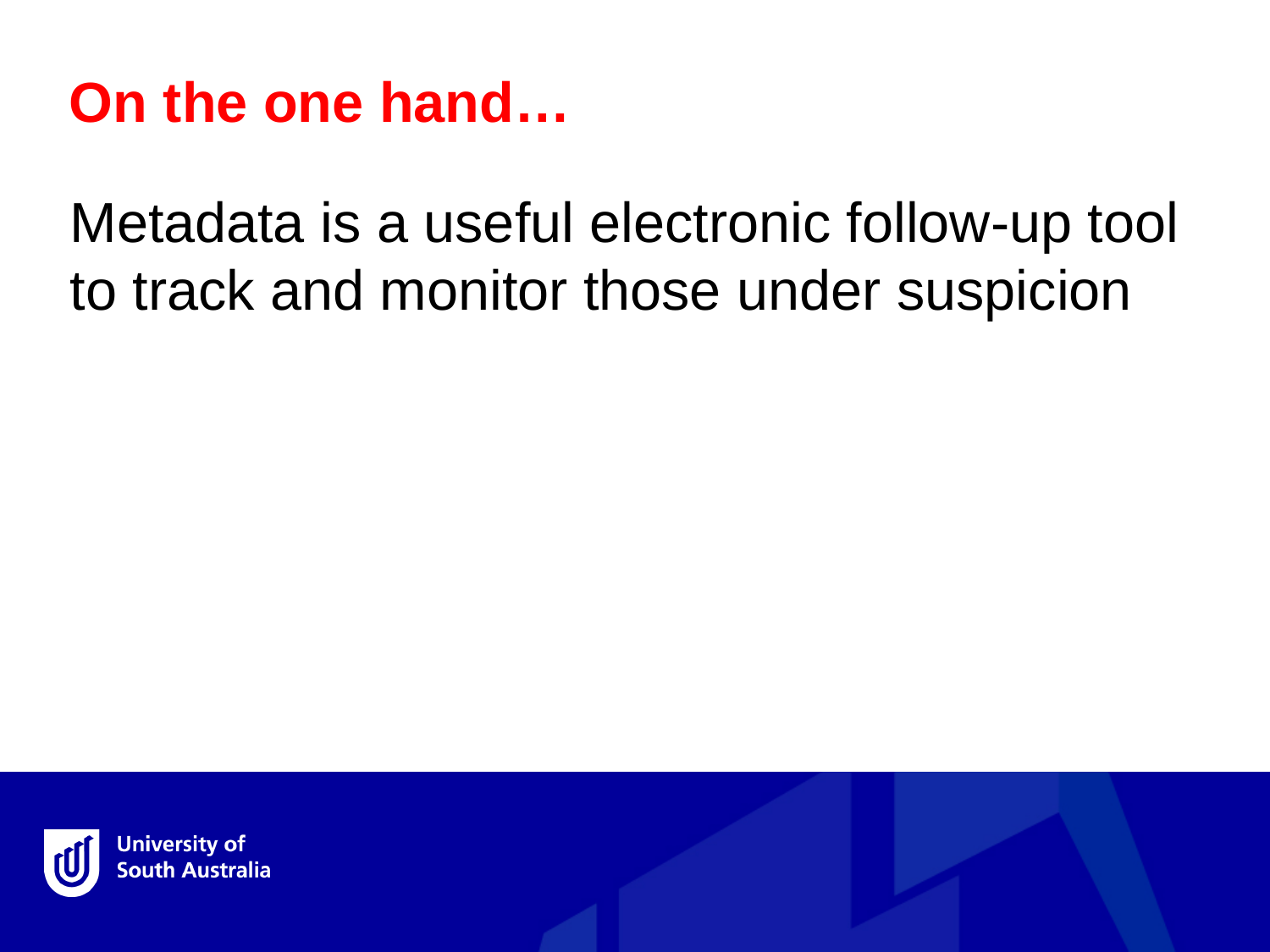

On the one hand…
Metadata is a useful electronic follow-up tool to track and monitor those under suspicion